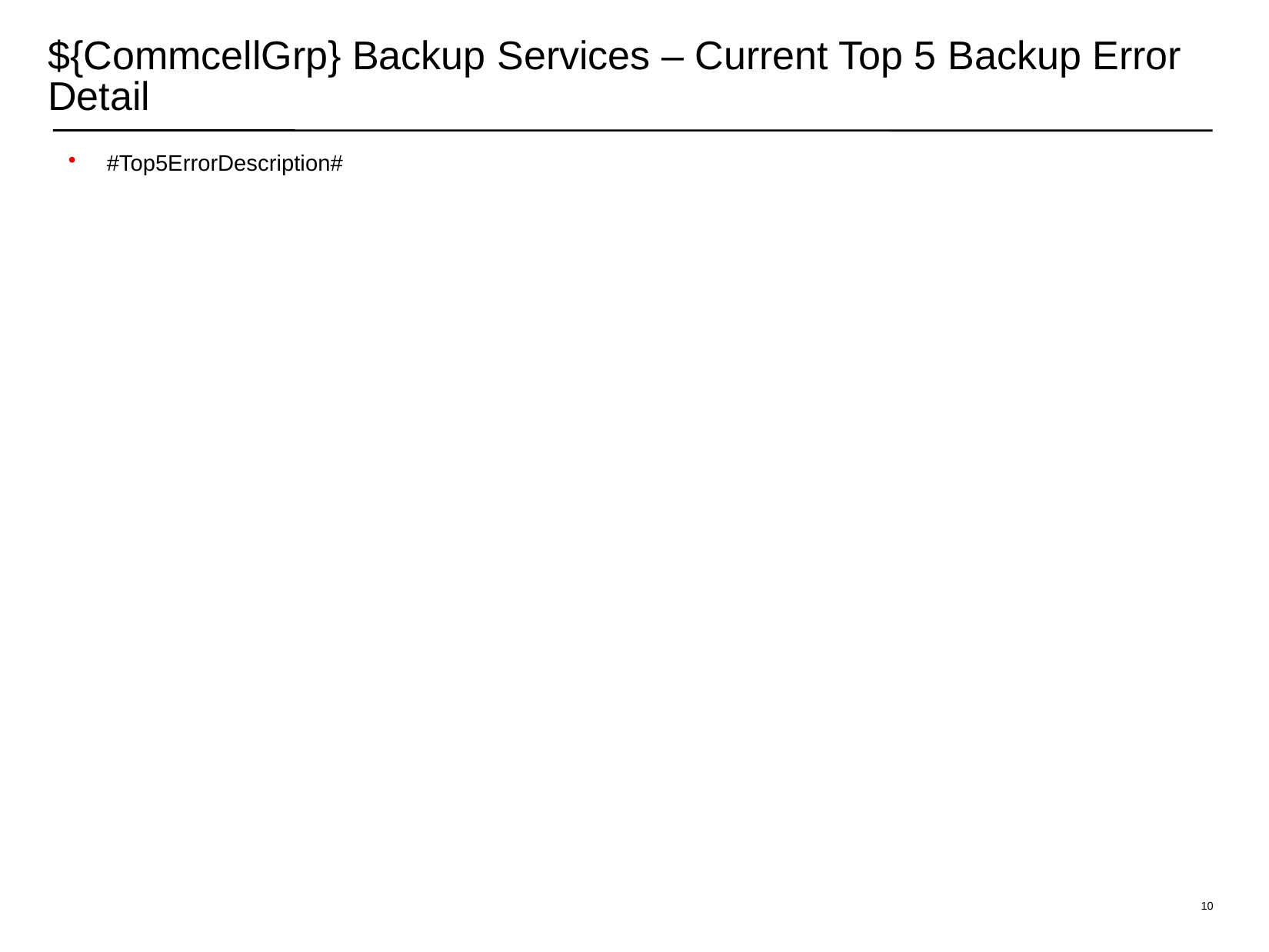

# ${CommcellGrp} Backup Services – Current Top 5 Backup Error Detail

#Top5ErrorDescription#
10